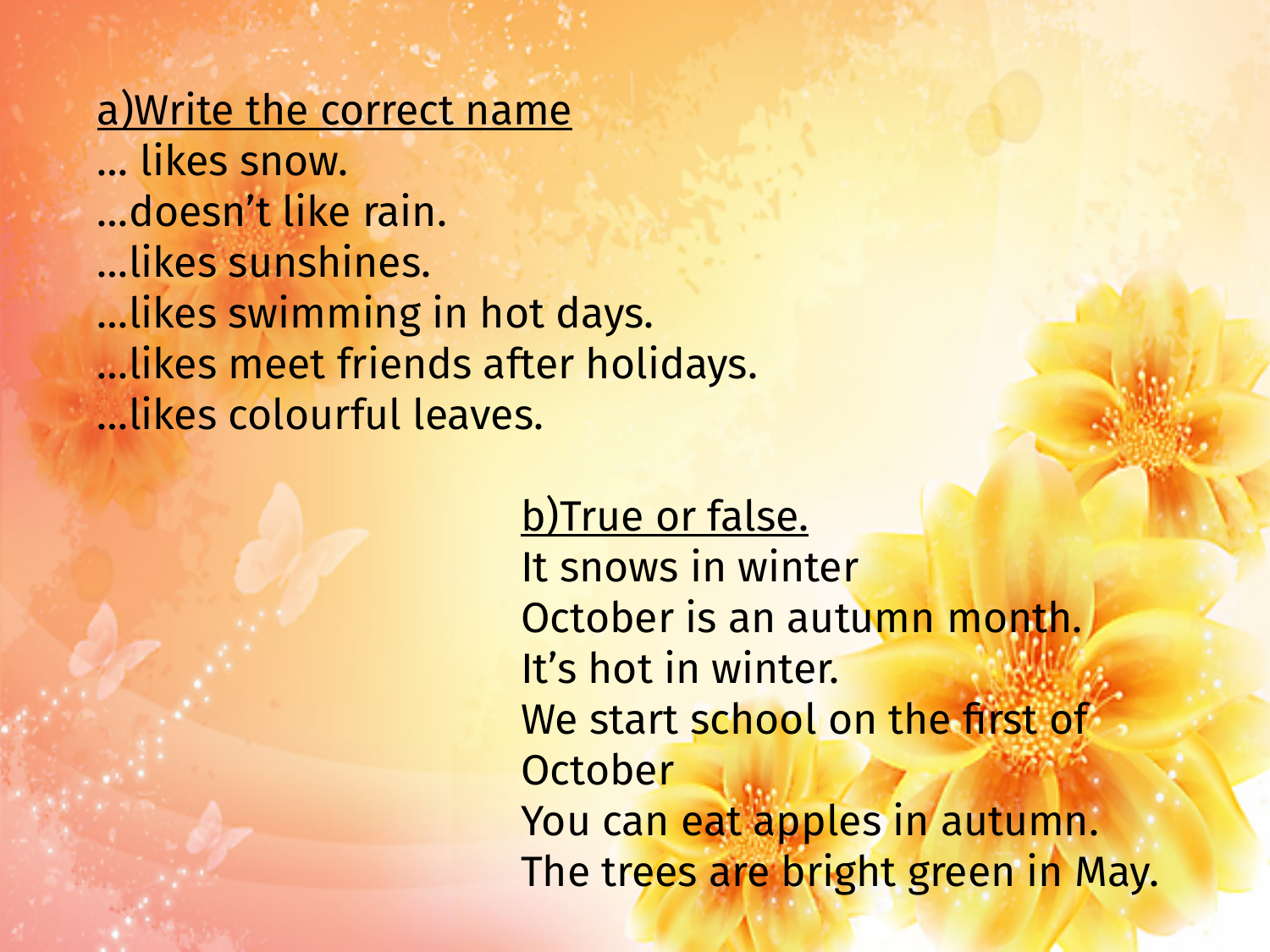

a)Write the correct name
… likes snow.
…doesn’t like rain.
…likes sunshines.
…likes swimming in hot days.
…likes meet friends after holidays.
…likes colourful leaves.

b)True or false.
It snows in winter
October is an autumn month.
It’s hot in winter.
We start school on the first of October
You can eat apples in autumn.
The trees are bright green in May.